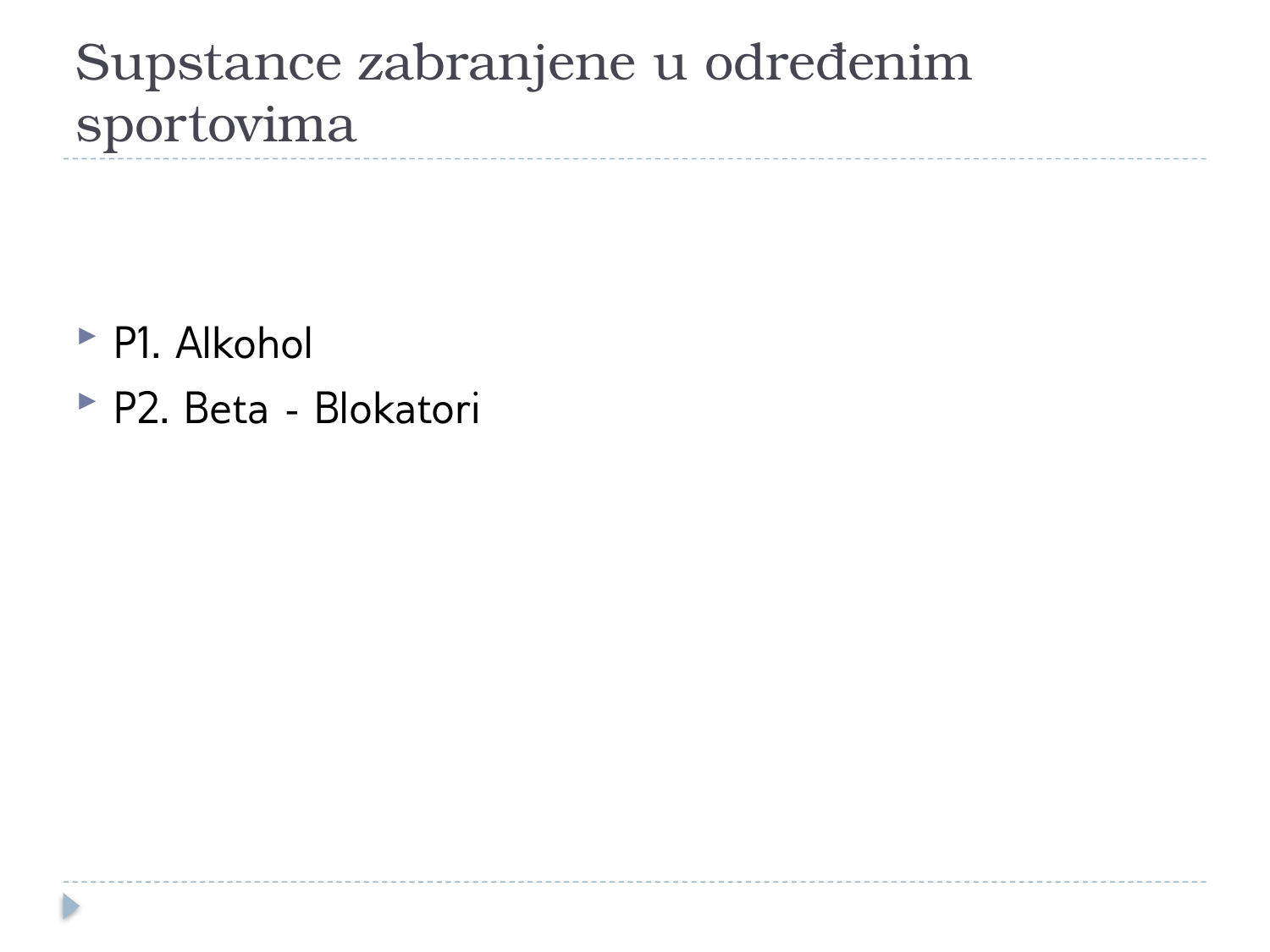

# Supstance zabranjene u određenim sportovima
P1. Alkohol
P2. Beta - Blokatori